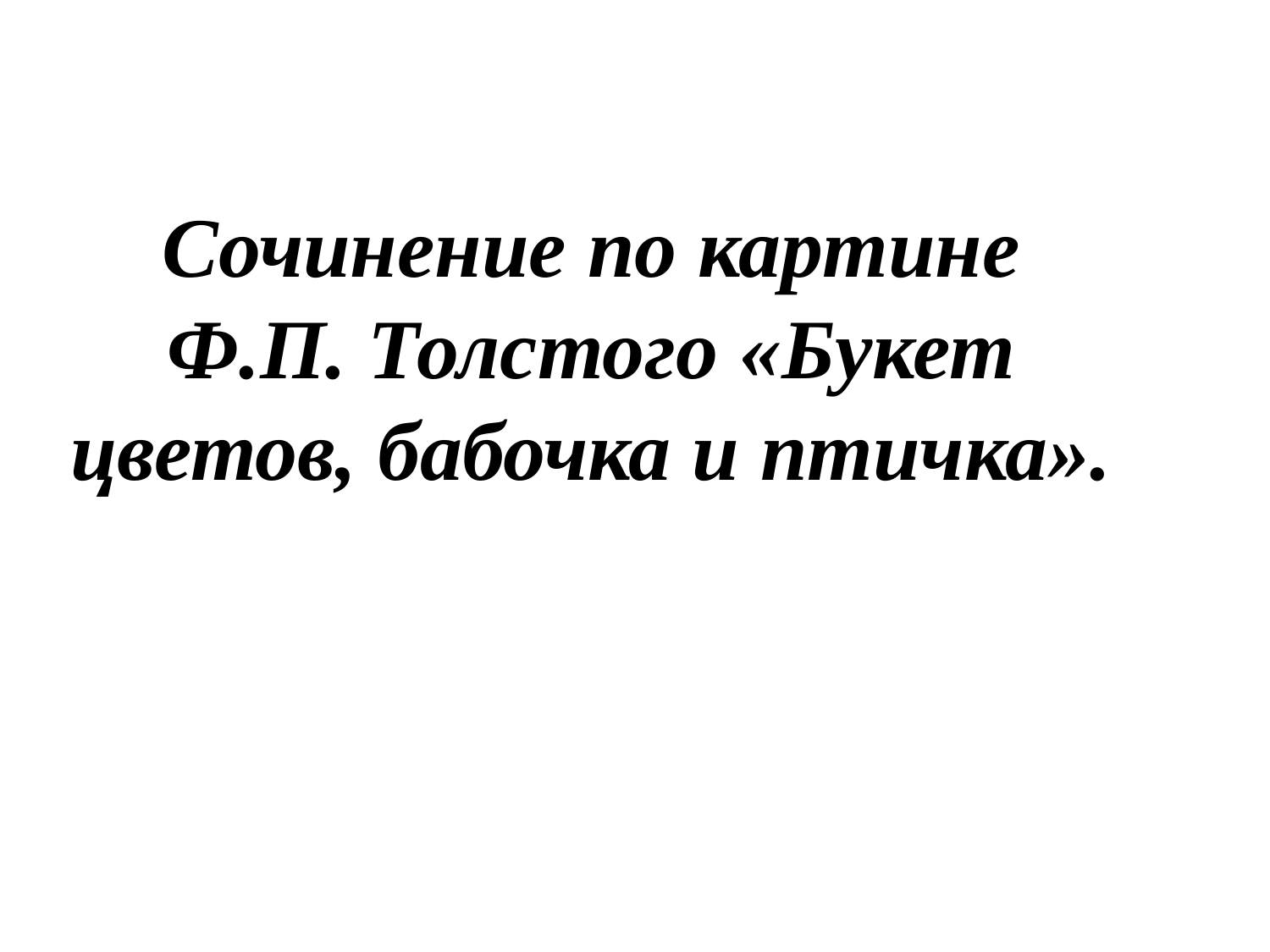

Сочинение по картине Ф.П. Толстого «Букет цветов, бабочка и птичка».